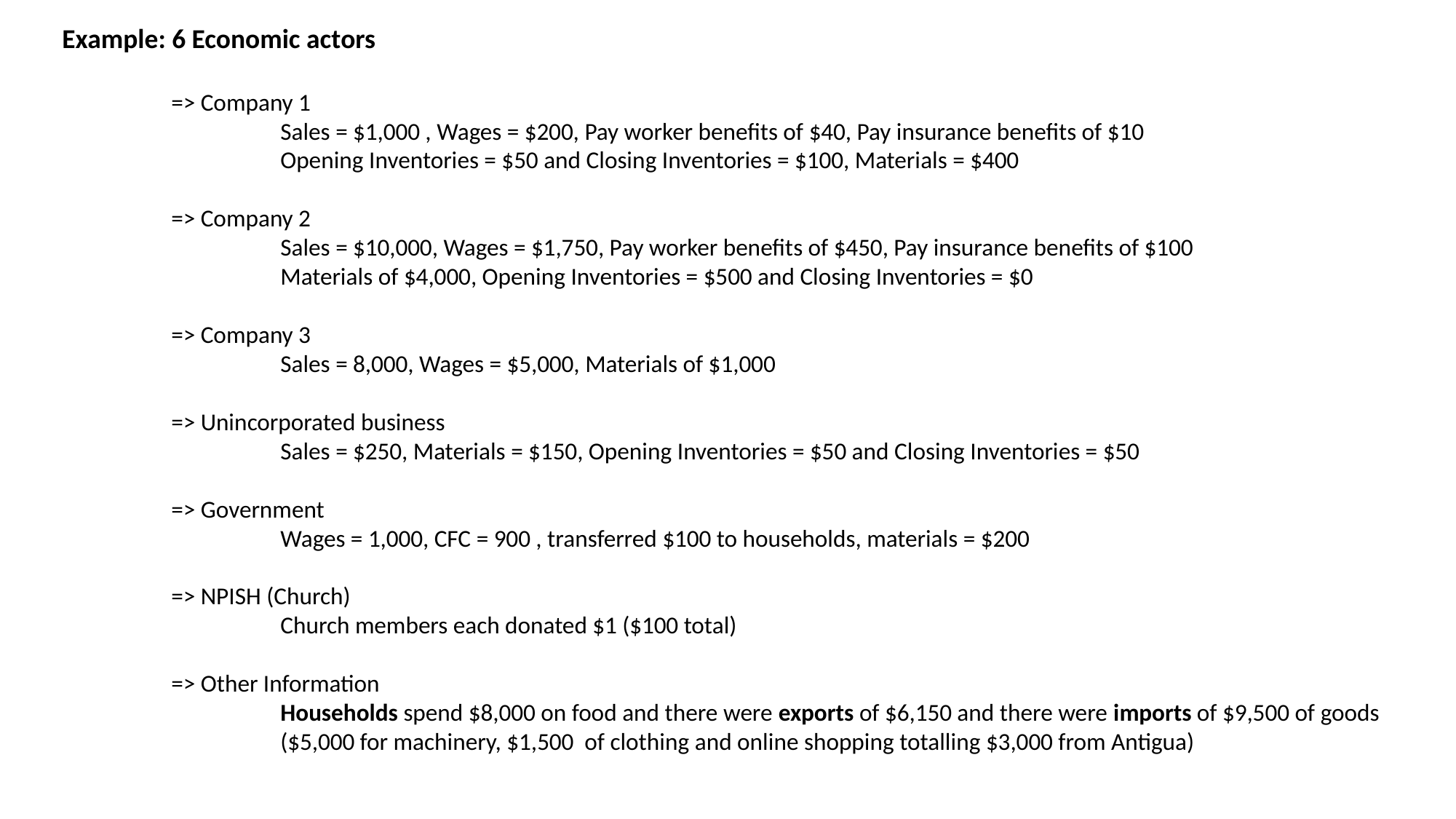

Example: 6 Economic actors

	=> Company 1
		Sales = $1,000 , Wages = $200, Pay worker benefits of $40, Pay insurance benefits of $10
		Opening Inventories = $50 and Closing Inventories = $100, Materials = $400

	=> Company 2
		Sales = $10,000, Wages = $1,750, Pay worker benefits of $450, Pay insurance benefits of $100
		Materials of $4,000, Opening Inventories = $500 and Closing Inventories = $0

	=> Company 3
		Sales = 8,000, Wages = $5,000, Materials of $1,000

	=> Unincorporated business
		Sales = $250, Materials = $150, Opening Inventories = $50 and Closing Inventories = $50

	=> Government
		Wages = 1,000, CFC = 900 , transferred $100 to households, materials = $200

	=> NPISH (Church)
		Church members each donated $1 ($100 total)

	=> Other Information
		Households spend $8,000 on food and there were exports of $6,150 and there were imports of $9,500 of goods 		($5,000 for machinery, $1,500  of clothing and online shopping totalling $3,000 from Antigua)